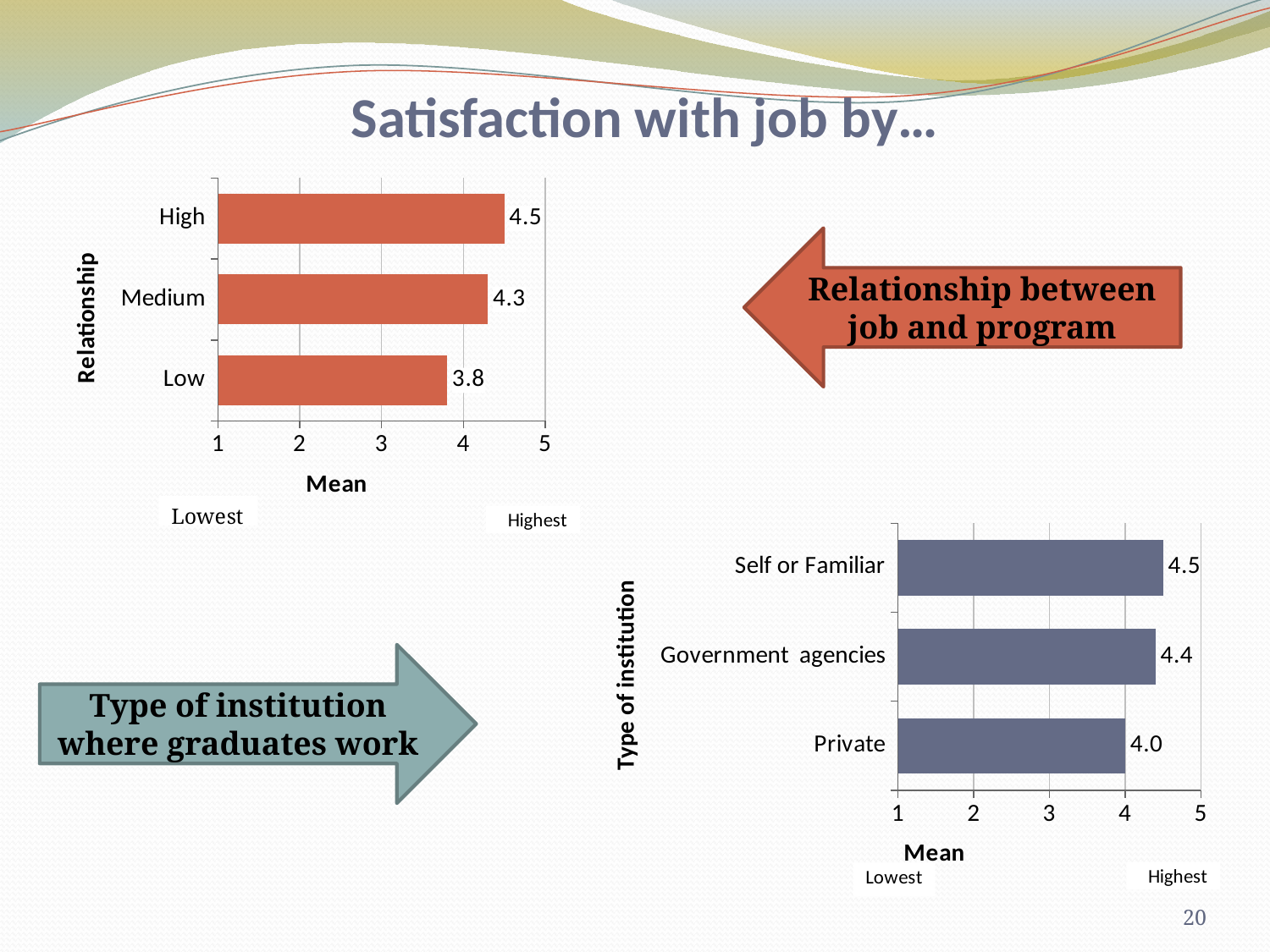

# Satisfaction with job by…

### Chart

| Category |  |
|---|---|
| Low | 3.8 |
| Medium | 4.3 |
| High | 4.5 |
Relationship between job and program

### Chart

| Category |  |
|---|---|
| Private | 4.0 |
| Government  agencies | 4.4 |
| Self or Familiar | 4.5 |
Type of institution where graduates work
20